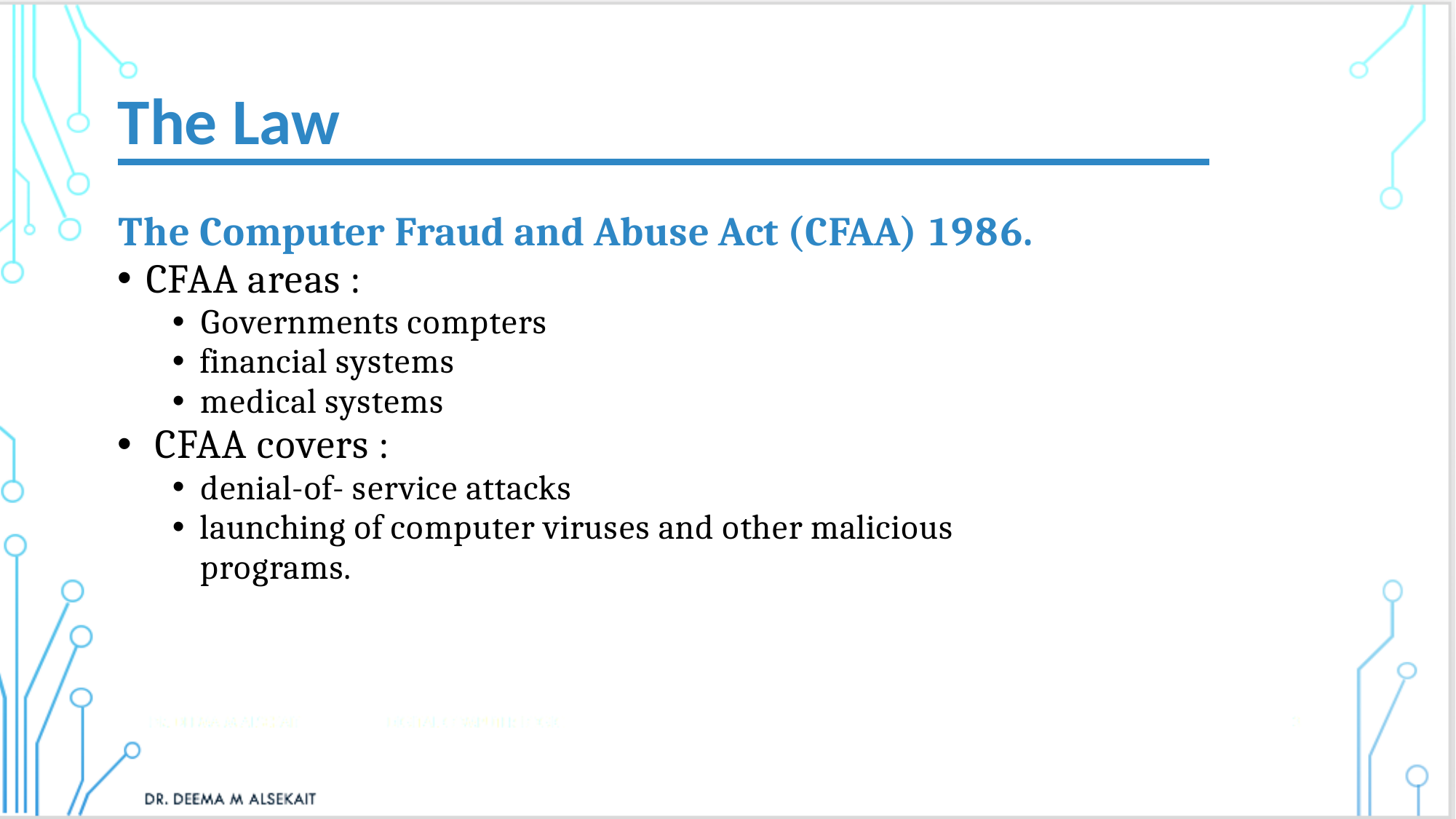

# The Law
The Computer Fraud and Abuse Act (CFAA) 1986.
CFAA areas :
Governments compters
financial systems
medical systems
 CFAA covers :
denial-of- service attacks
launching of computer viruses and other malicious programs.